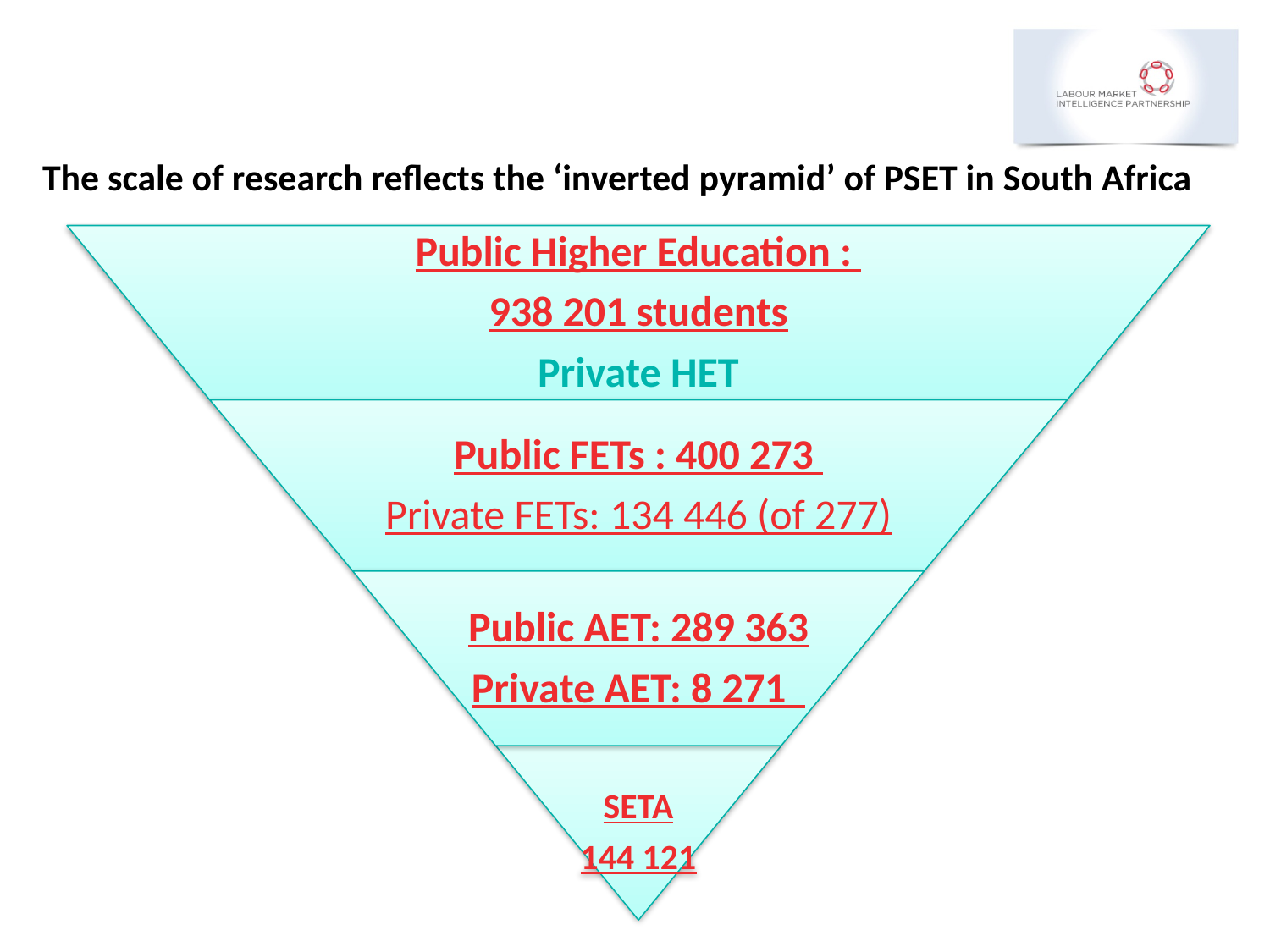

# The scale of research reflects the ‘inverted pyramid’ of PSET in South Africa
Public Higher Education :
938 201 students
Private HET
Public FETs : 400 273
Private FETs: 134 446 (of 277)
Public AET: 289 363
Private AET: 8 271
SETA
144 121